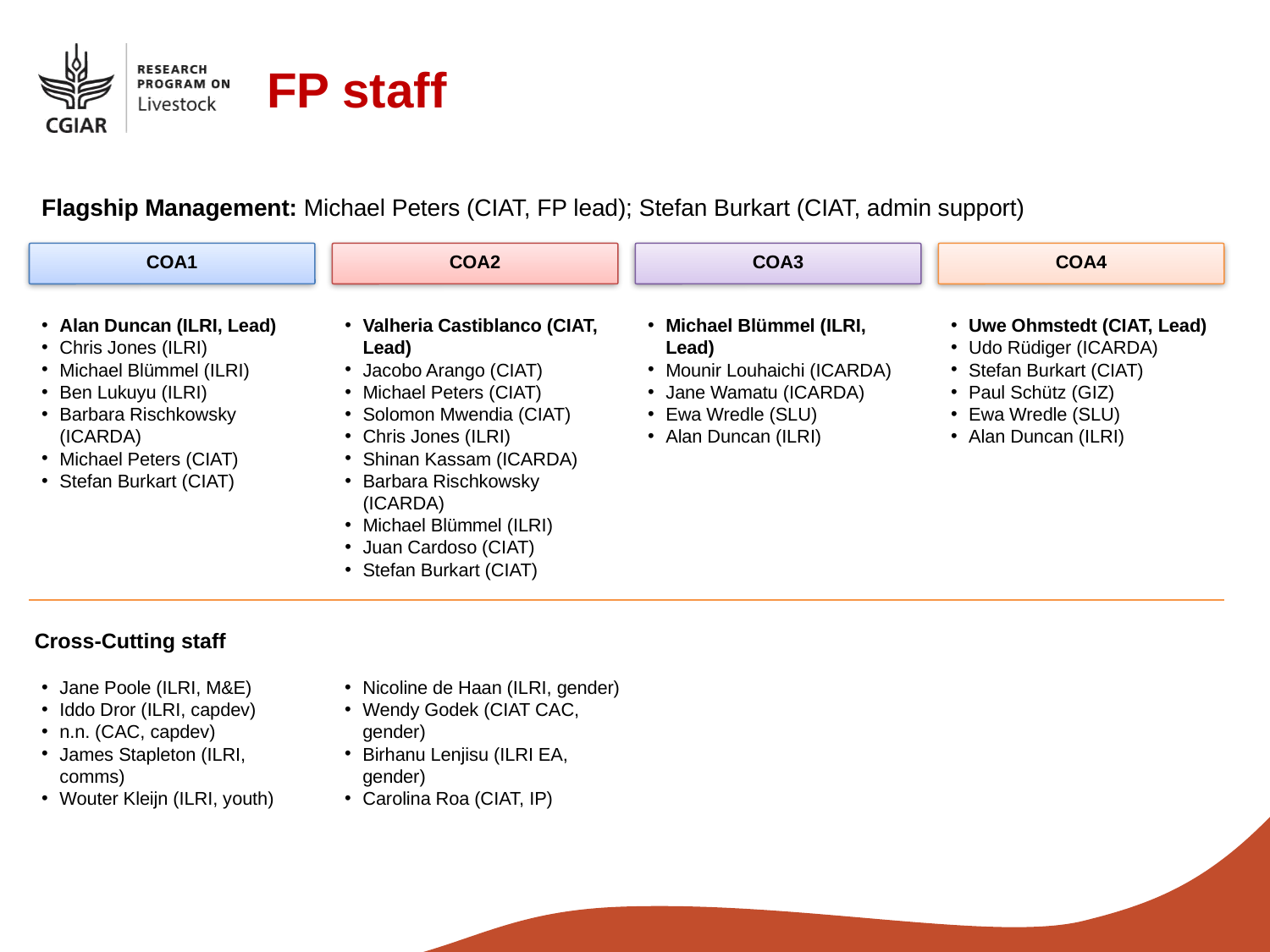

FP staff
Flagship Management: Michael Peters (CIAT, FP lead); Stefan Burkart (CIAT, admin support)
COA1

COA2
COA3
COA4
Uwe Ohmstedt (CIAT, Lead)
Udo Rüdiger (ICARDA)
Stefan Burkart (CIAT)
Paul Schütz (GIZ)
Ewa Wredle (SLU)
Alan Duncan (ILRI)
Alan Duncan (ILRI, Lead)
Chris Jones (ILRI)
Michael Blümmel (ILRI)
Ben Lukuyu (ILRI)
Barbara Rischkowsky (ICARDA)
Michael Peters (CIAT)
Stefan Burkart (CIAT)
Valheria Castiblanco (CIAT, Lead)
Jacobo Arango (CIAT)
Michael Peters (CIAT)
Solomon Mwendia (CIAT)
Chris Jones (ILRI)
Shinan Kassam (ICARDA)
Barbara Rischkowsky (ICARDA)
Michael Blümmel (ILRI)
Juan Cardoso (CIAT)
Stefan Burkart (CIAT)
Michael Blümmel (ILRI, Lead)
Mounir Louhaichi (ICARDA)
Jane Wamatu (ICARDA)
Ewa Wredle (SLU)
Alan Duncan (ILRI)
Cross-Cutting staff
Jane Poole (ILRI, M&E)
Iddo Dror (ILRI, capdev)
n.n. (CAC, capdev)
James Stapleton (ILRI, comms)
Wouter Kleijn (ILRI, youth)
Nicoline de Haan (ILRI, gender)
Wendy Godek (CIAT CAC, gender)
Birhanu Lenjisu (ILRI EA, gender)
Carolina Roa (CIAT, IP)